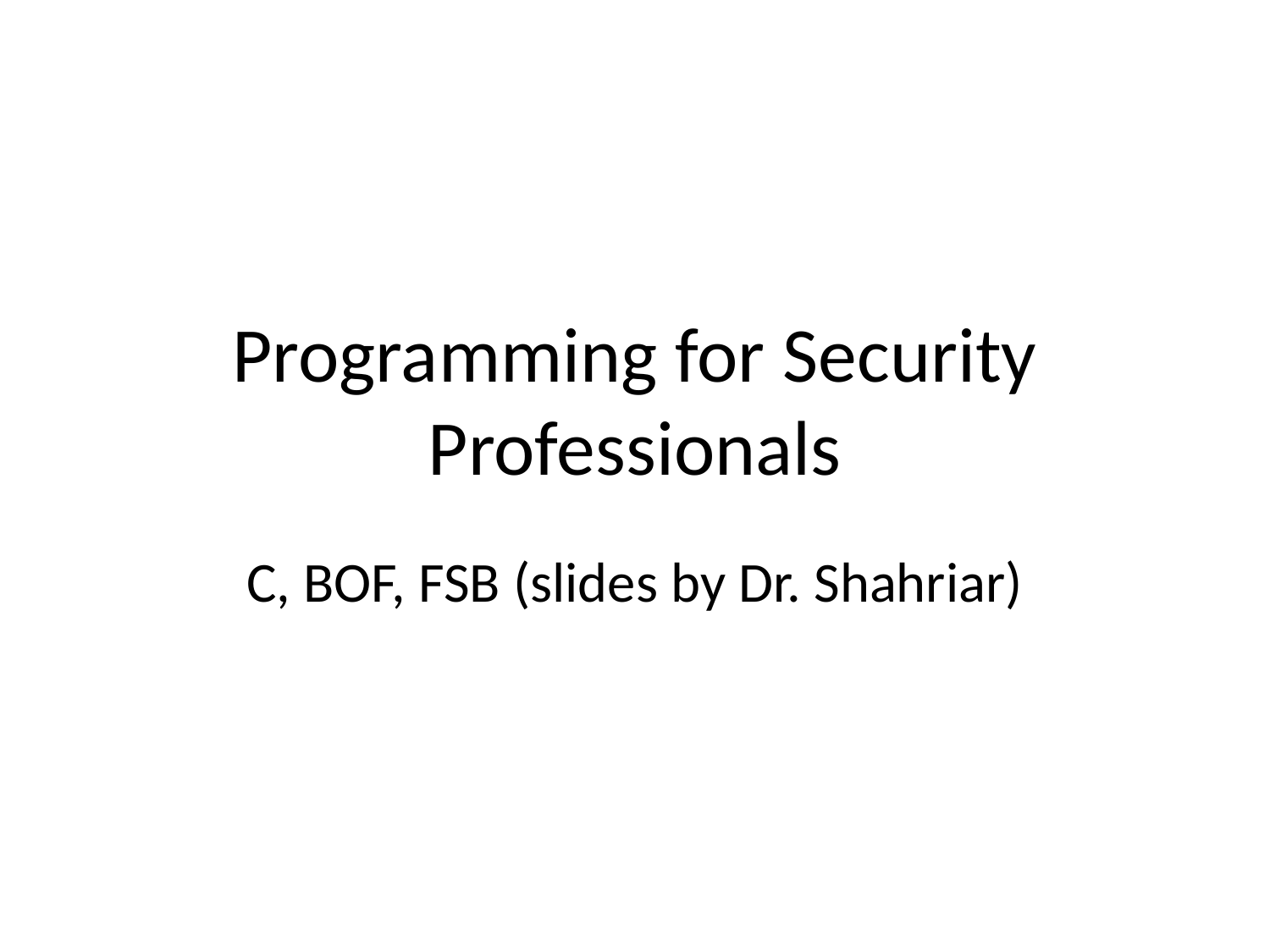

# Programming for Security Professionals
C, BOF, FSB (slides by Dr. Shahriar)